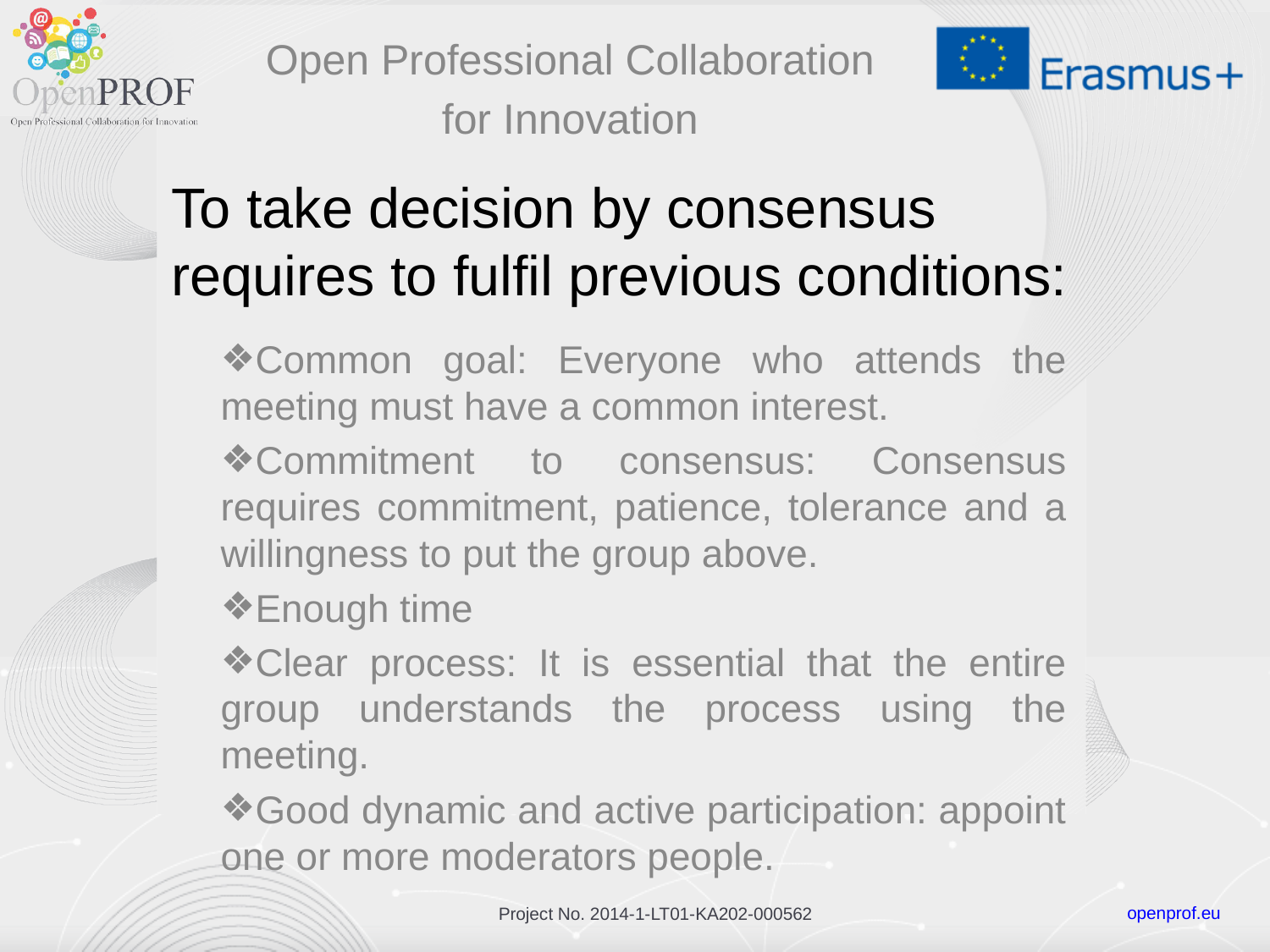

Open Professional Collaboration
for Innovation
# To take decision by consensus requires to fulfil previous conditions:
Common goal: Everyone who attends the meeting must have a common interest.
Commitment to consensus: Consensus requires commitment, patience, tolerance and a willingness to put the group above.
Enough time
Clear process: It is essential that the entire group understands the process using the meeting.
Good dynamic and active participation: appoint one or more moderators people.